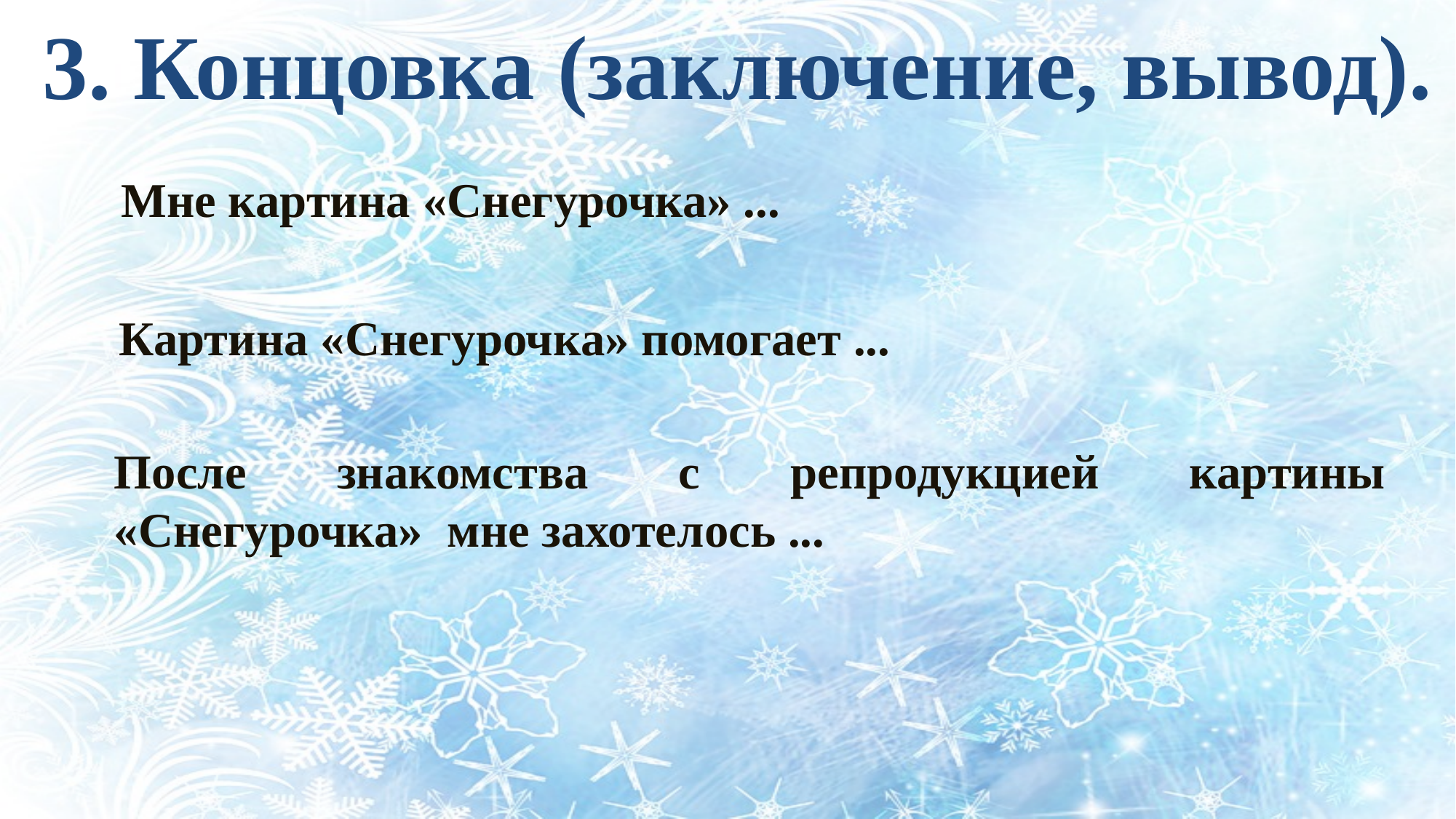

Мне картина «Снегурочка» ...
Картина «Снегурочка» помогает ...
3. Концовка (заключение, вывод).

После знакомства с репродукцией картины «Снегурочка»  мне захотелось ...